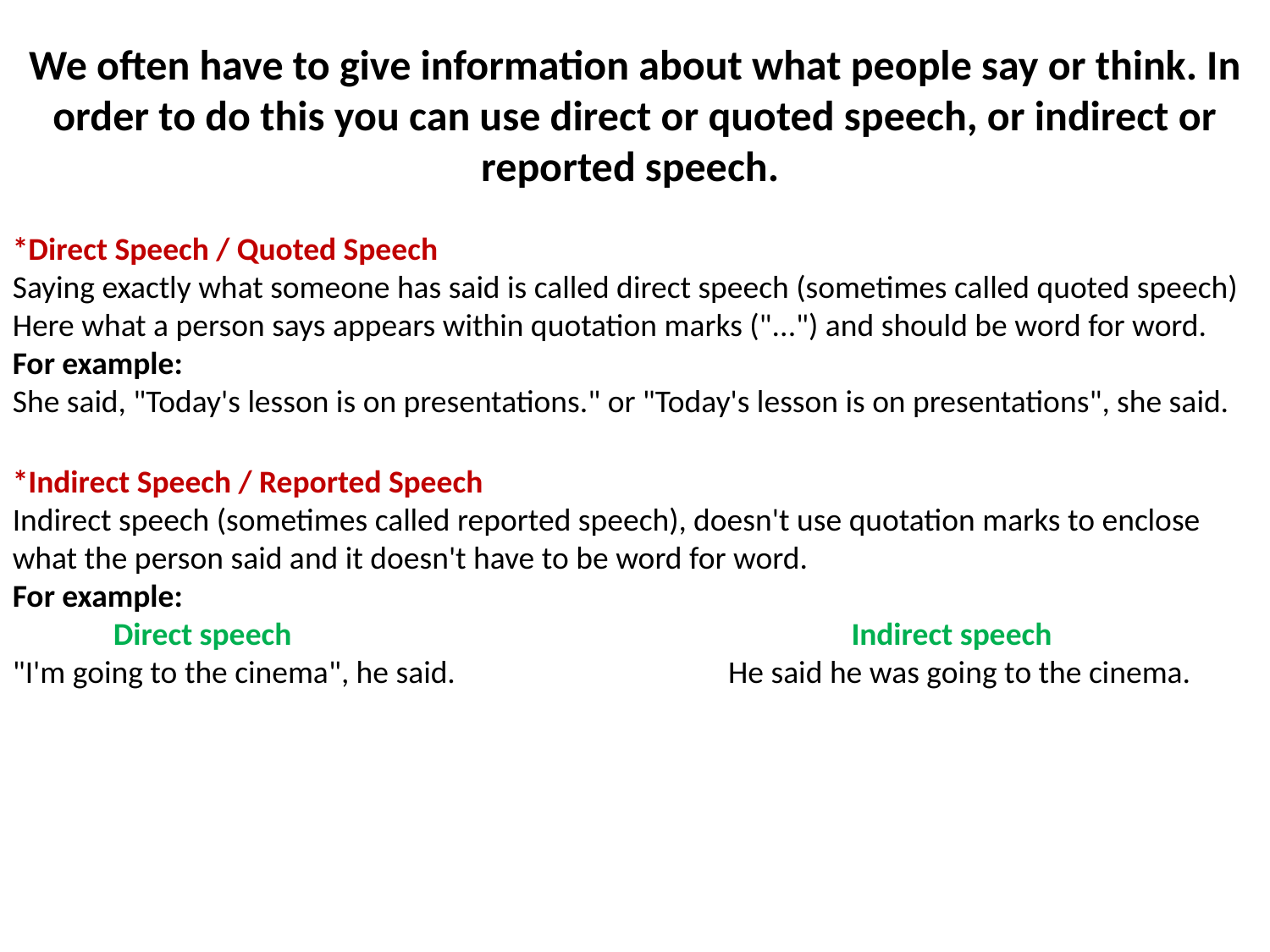

We often have to give information about what people say or think. In order to do this you can use direct or quoted speech, or indirect or reported speech.

*Direct Speech / Quoted Speech
Saying exactly what someone has said is called direct speech (sometimes called quoted speech) Here what a person says appears within quotation marks ("...") and should be word for word.
For example:
She said, "Today's lesson is on presentations." or "Today's lesson is on presentations", she said.
*Indirect Speech / Reported Speech
Indirect speech (sometimes called reported speech), doesn't use quotation marks to enclose what the person said and it doesn't have to be word for word.
For example:
              Direct speech                                                                              Indirect speech
"I'm going to the cinema", he said.                                      He said he was going to the cinema.